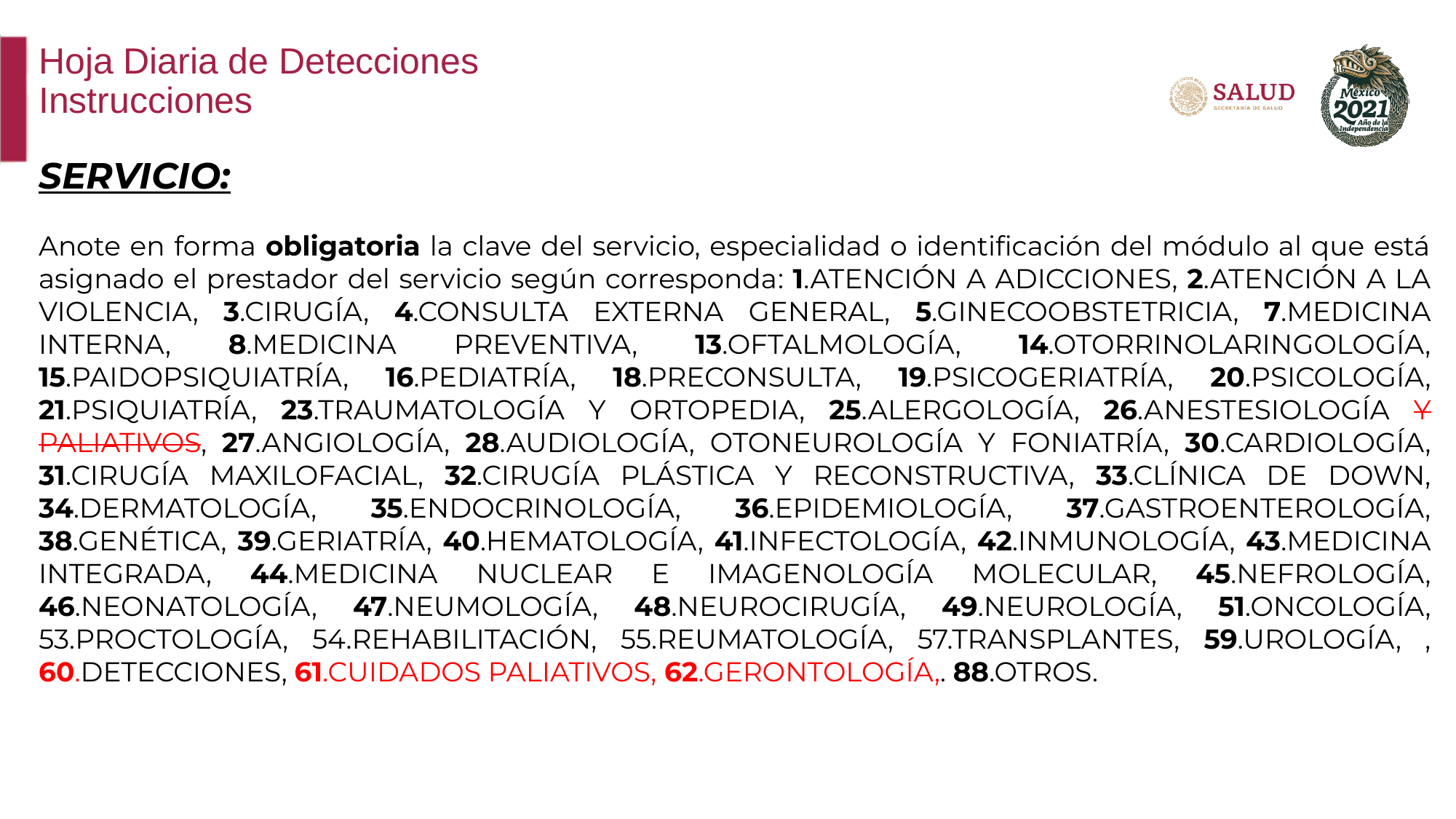

Hoja Diaria de Detecciones
Instrucciones
SERVICIO:

Anote en forma obligatoria la clave del servicio, especialidad o identificación del módulo al que está asignado el prestador del servicio según corresponda: 1.ATENCIÓN A ADICCIONES, 2.ATENCIÓN A LA VIOLENCIA, 3.CIRUGÍA, 4.CONSULTA EXTERNA GENERAL, 5.GINECOOBSTETRICIA, 7.MEDICINA INTERNA, 8.MEDICINA PREVENTIVA, 13.OFTALMOLOGÍA, 14.OTORRINOLARINGOLOGÍA, 15.PAIDOPSIQUIATRÍA, 16.PEDIATRÍA, 18.PRECONSULTA, 19.PSICOGERIATRÍA, 20.PSICOLOGÍA, 21.PSIQUIATRÍA, 23.TRAUMATOLOGÍA Y ORTOPEDIA, 25.ALERGOLOGÍA, 26.ANESTESIOLOGÍA Y PALIATIVOS, 27.ANGIOLOGÍA, 28.AUDIOLOGÍA, OTONEUROLOGÍA Y FONIATRÍA, 30.CARDIOLOGÍA, 31.CIRUGÍA MAXILOFACIAL, 32.CIRUGÍA PLÁSTICA Y RECONSTRUCTIVA, 33.CLÍNICA DE DOWN, 34.DERMATOLOGÍA, 35.ENDOCRINOLOGÍA, 36.EPIDEMIOLOGÍA, 37.GASTROENTEROLOGÍA, 38.GENÉTICA, 39.GERIATRÍA, 40.HEMATOLOGÍA, 41.INFECTOLOGÍA, 42.INMUNOLOGÍA, 43.MEDICINA INTEGRADA, 44.MEDICINA NUCLEAR E IMAGENOLOGÍA MOLECULAR, 45.NEFROLOGÍA, 46.NEONATOLOGÍA, 47.NEUMOLOGÍA, 48.NEUROCIRUGÍA, 49.NEUROLOGÍA, 51.ONCOLOGÍA, 53.PROCTOLOGÍA, 54.REHABILITACIÓN, 55.REUMATOLOGÍA, 57.TRANSPLANTES, 59.UROLOGÍA, , 60.DETECCIONES, 61.CUIDADOS PALIATIVOS, 62.GERONTOLOGÍA,. 88.OTROS.